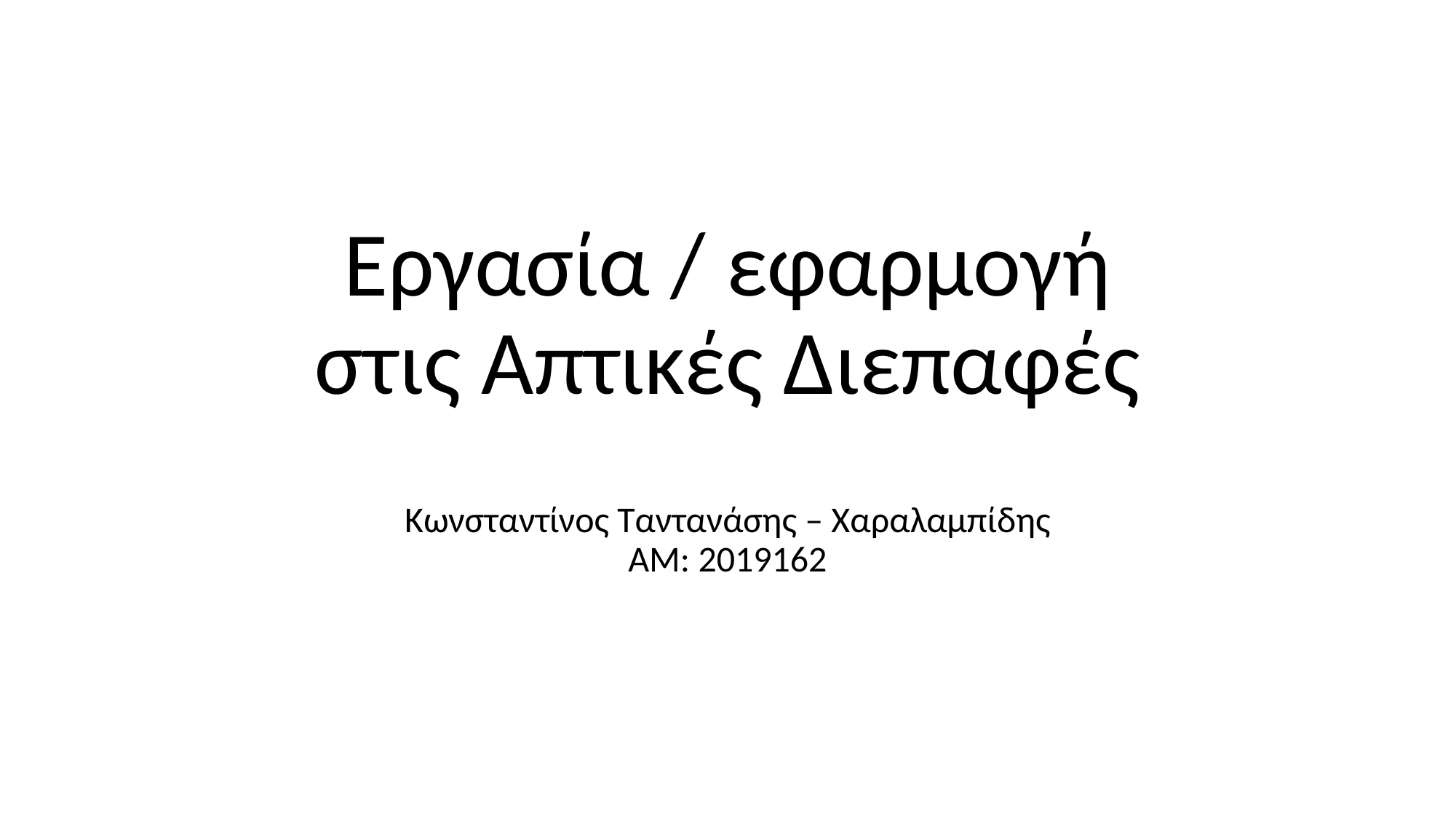

# Εργασία / εφαρμογή στις Απτικές Διεπαφές
Κωνσταντίνος Ταντανάσης – Χαραλαμπίδης
ΑΜ: 2019162